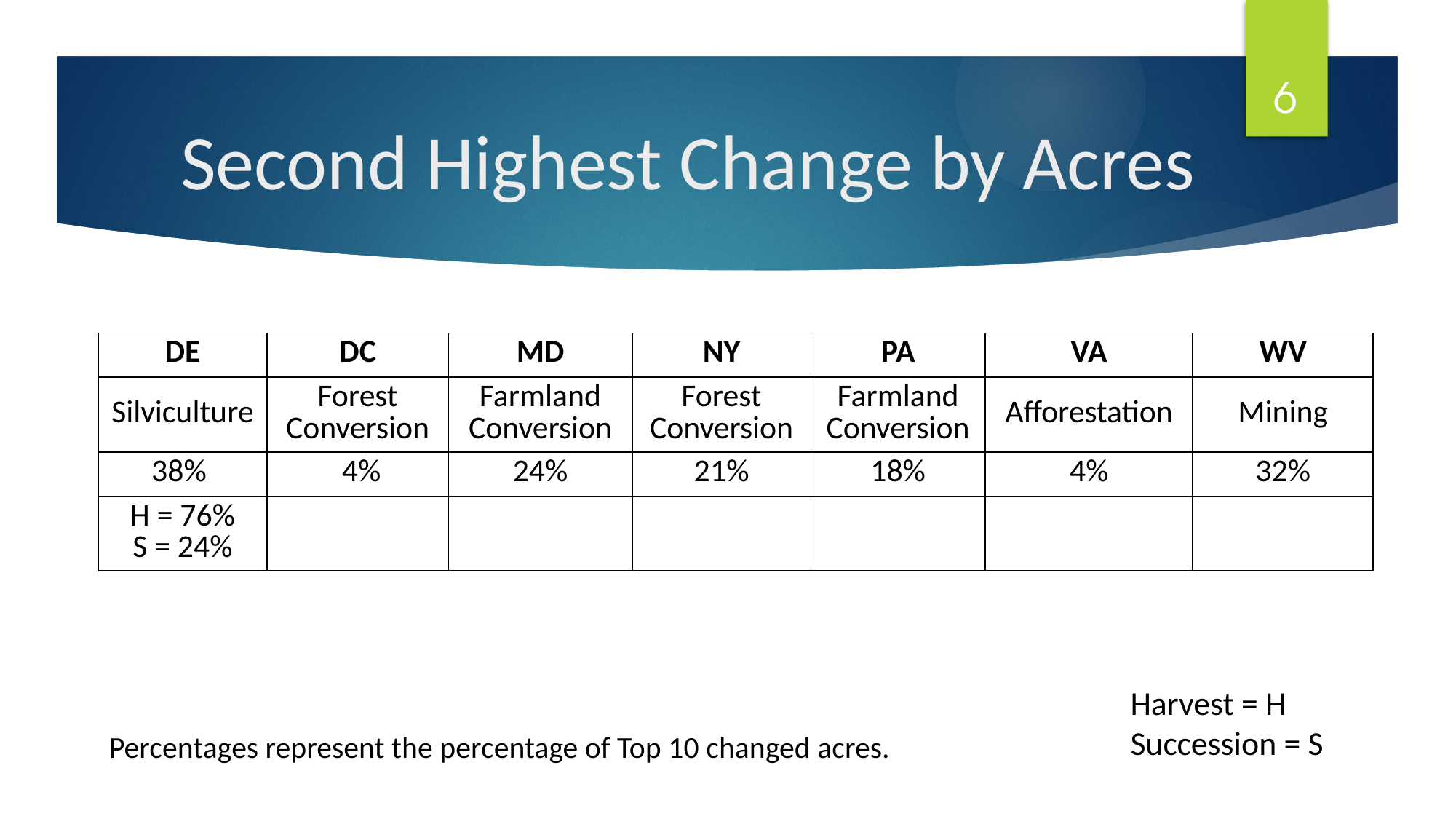

6
# Second Highest Change by Acres
| DE | DC | MD | NY | PA | VA | WV |
| --- | --- | --- | --- | --- | --- | --- |
| Silviculture | Forest Conversion | Farmland Conversion | Forest Conversion | Farmland Conversion | Afforestation | Mining |
| 38% | 4% | 24% | 21% | 18% | 4% | 32% |
| H = 76% S = 24% |  |  |  |  |  |  |
Harvest = H
Succession = S
Percentages represent the percentage of Top 10 changed acres.